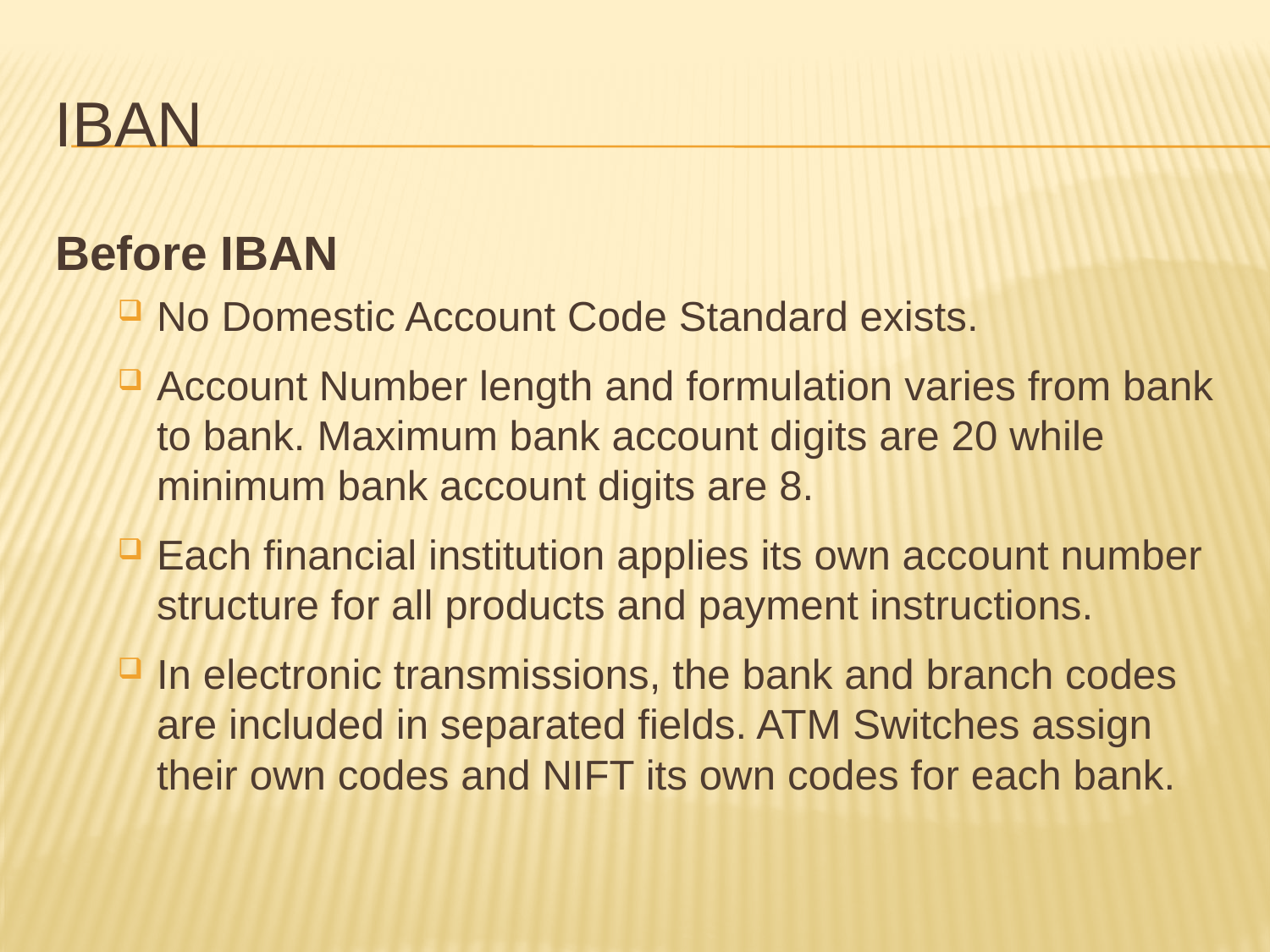

# IBAN
Before IBAN
No Domestic Account Code Standard exists.
Account Number length and formulation varies from bank to bank. Maximum bank account digits are 20 while minimum bank account digits are 8.
Each financial institution applies its own account number structure for all products and payment instructions.
In electronic transmissions, the bank and branch codes are included in separated fields. ATM Switches assign their own codes and NIFT its own codes for each bank.